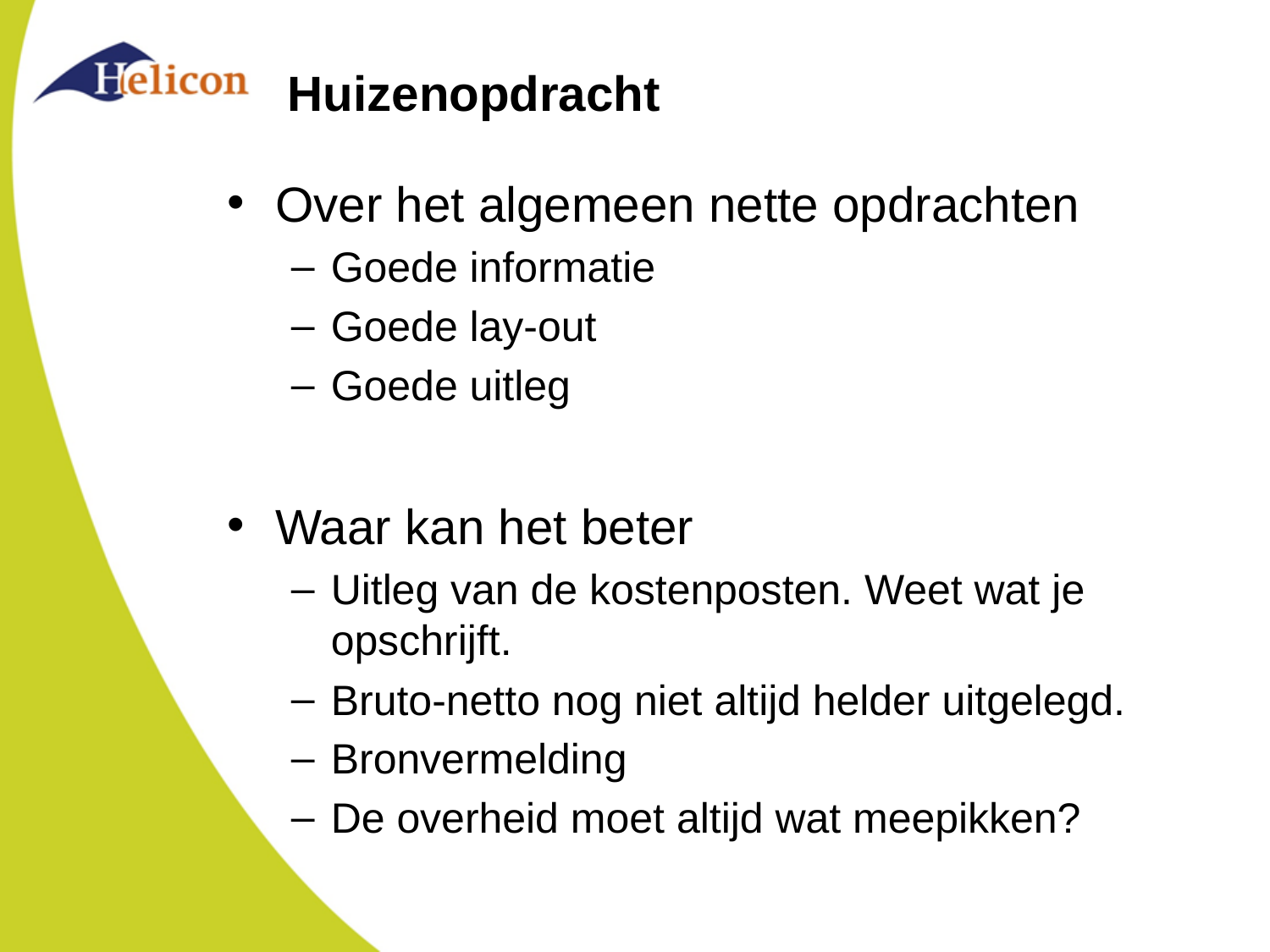

# Huizenopdracht
Over het algemeen nette opdrachten
Goede informatie
Goede lay-out
Goede uitleg

Waar kan het beter
Uitleg van de kostenposten. Weet wat je opschrijft.
Bruto-netto nog niet altijd helder uitgelegd.
Bronvermelding
De overheid moet altijd wat meepikken?